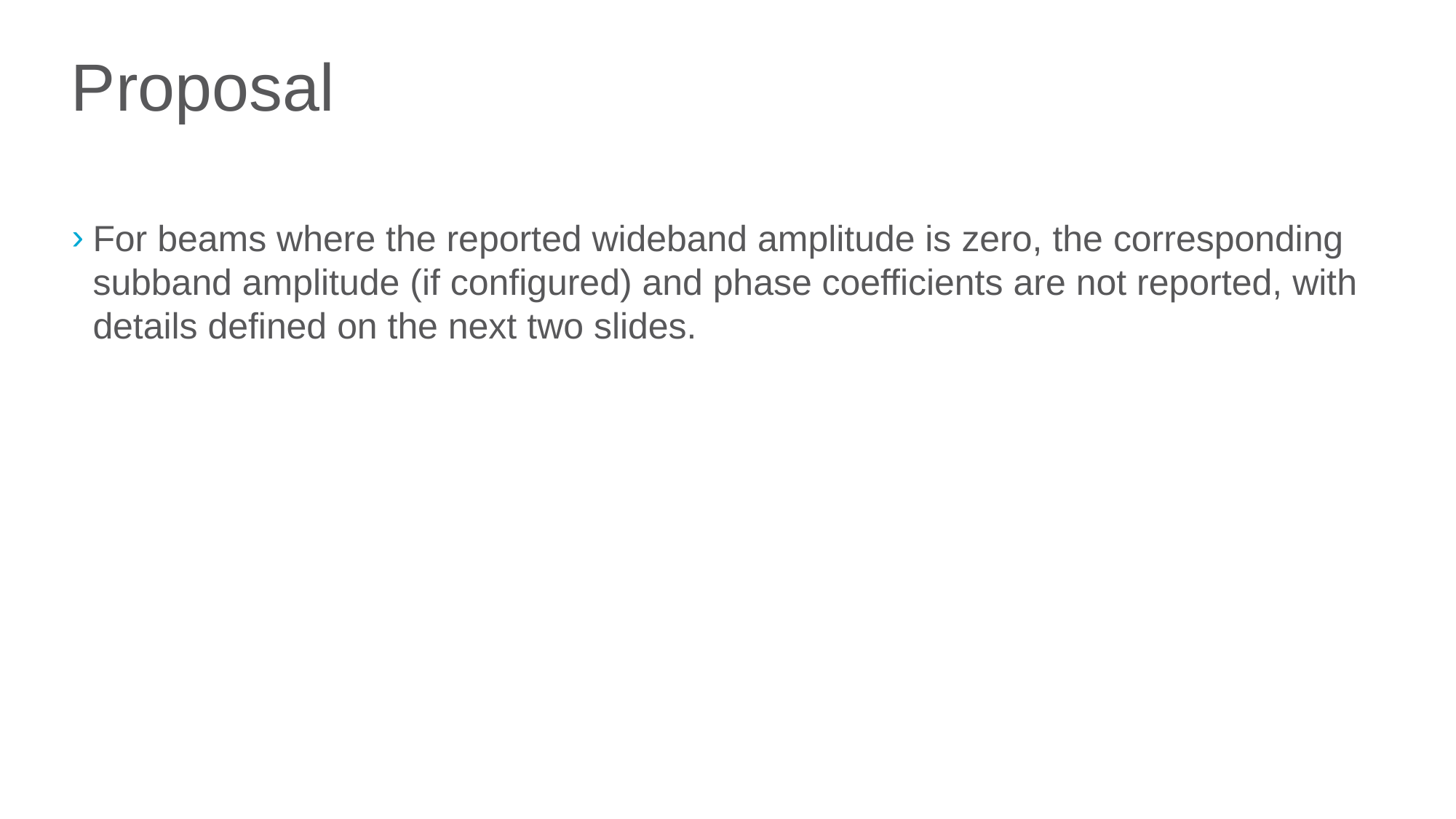

# Proposal
For beams where the reported wideband amplitude is zero, the corresponding subband amplitude (if configured) and phase coefficients are not reported, with details defined on the next two slides.